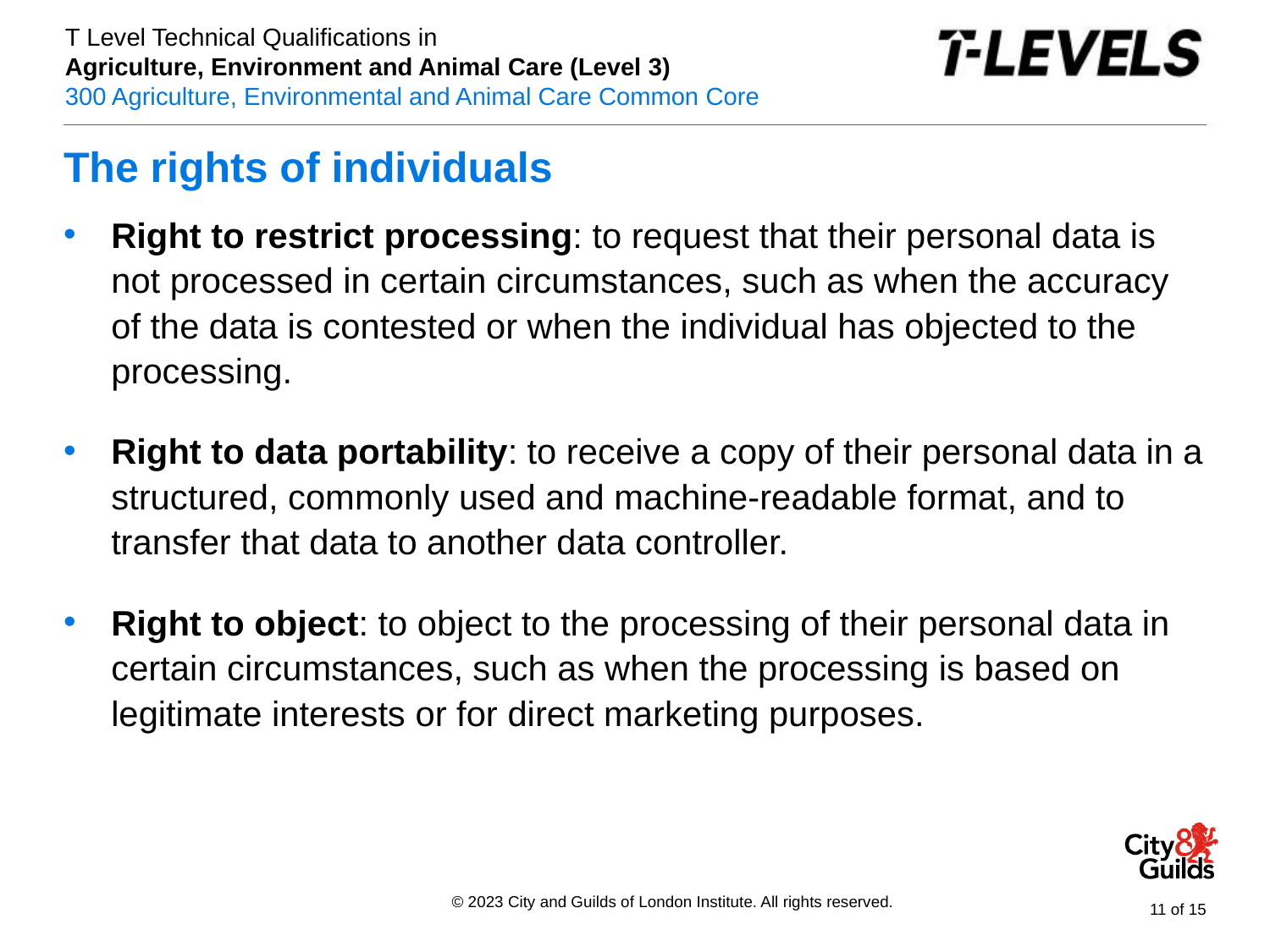

# The rights of individuals
Right to restrict processing: to request that their personal data is not processed in certain circumstances, such as when the accuracy of the data is contested or when the individual has objected to the processing.
Right to data portability: to receive a copy of their personal data in a structured, commonly used and machine-readable format, and to transfer that data to another data controller.
Right to object: to object to the processing of their personal data in certain circumstances, such as when the processing is based on legitimate interests or for direct marketing purposes.